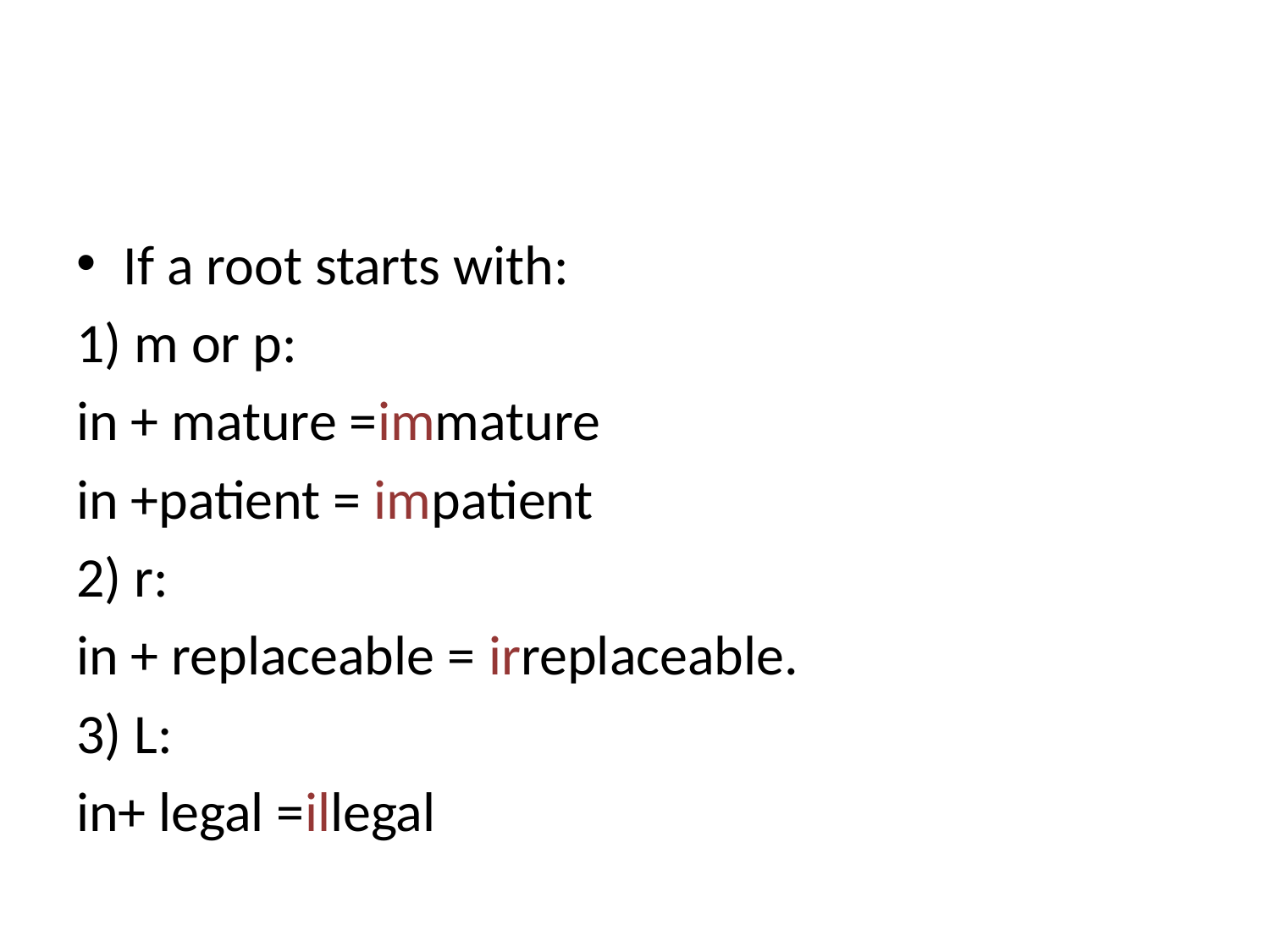

#
If a root starts with:
1) m or p:
in + mature =immature
in +patient = impatient
2) r:
in + replaceable = irreplaceable.
3) L:
in+ legal =illegal